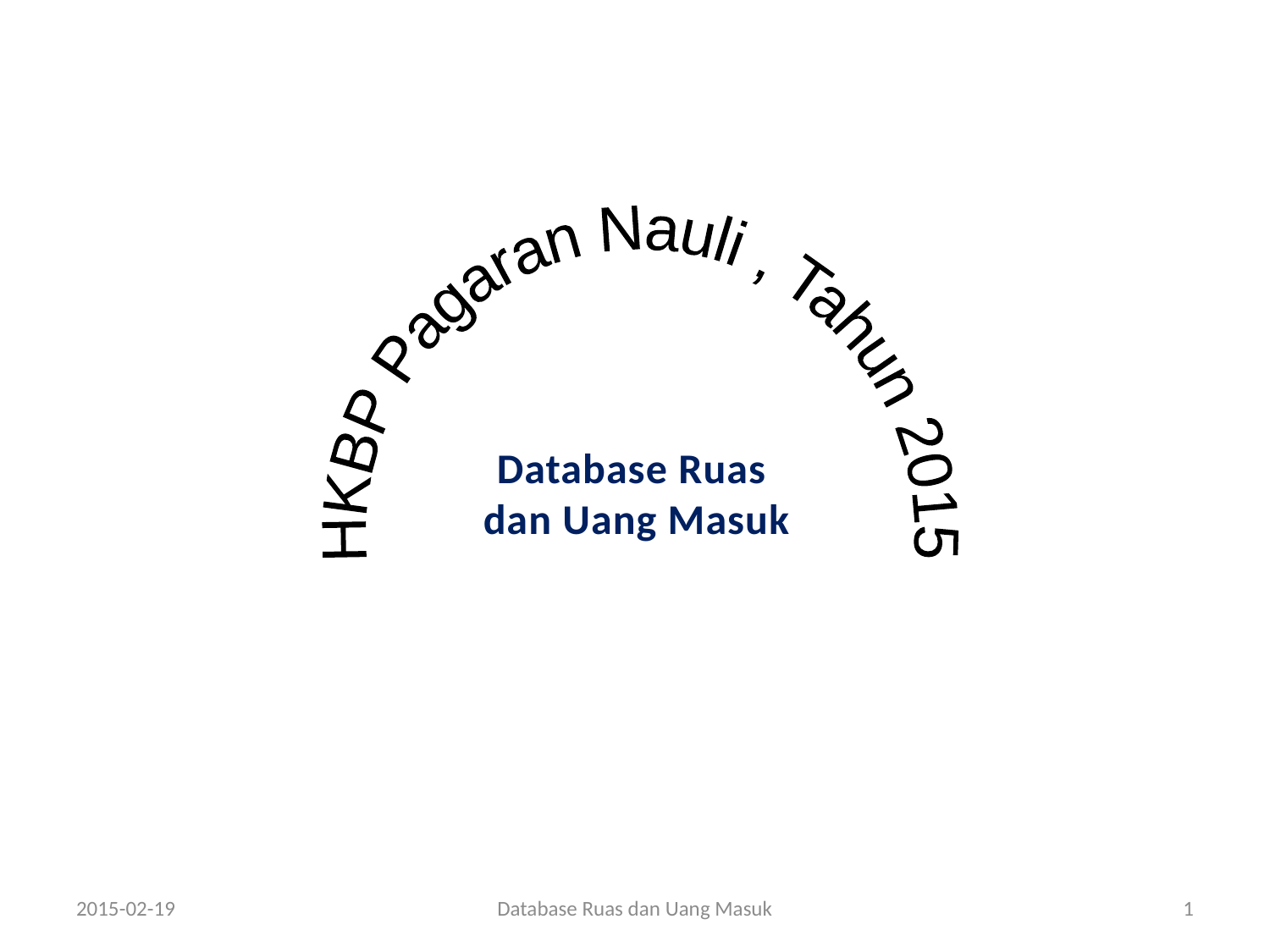

HKBP Pagaran Nauli , Tahun 2015
Database Ruas
dan Uang Masuk
2015-02-19
Database Ruas dan Uang Masuk
1